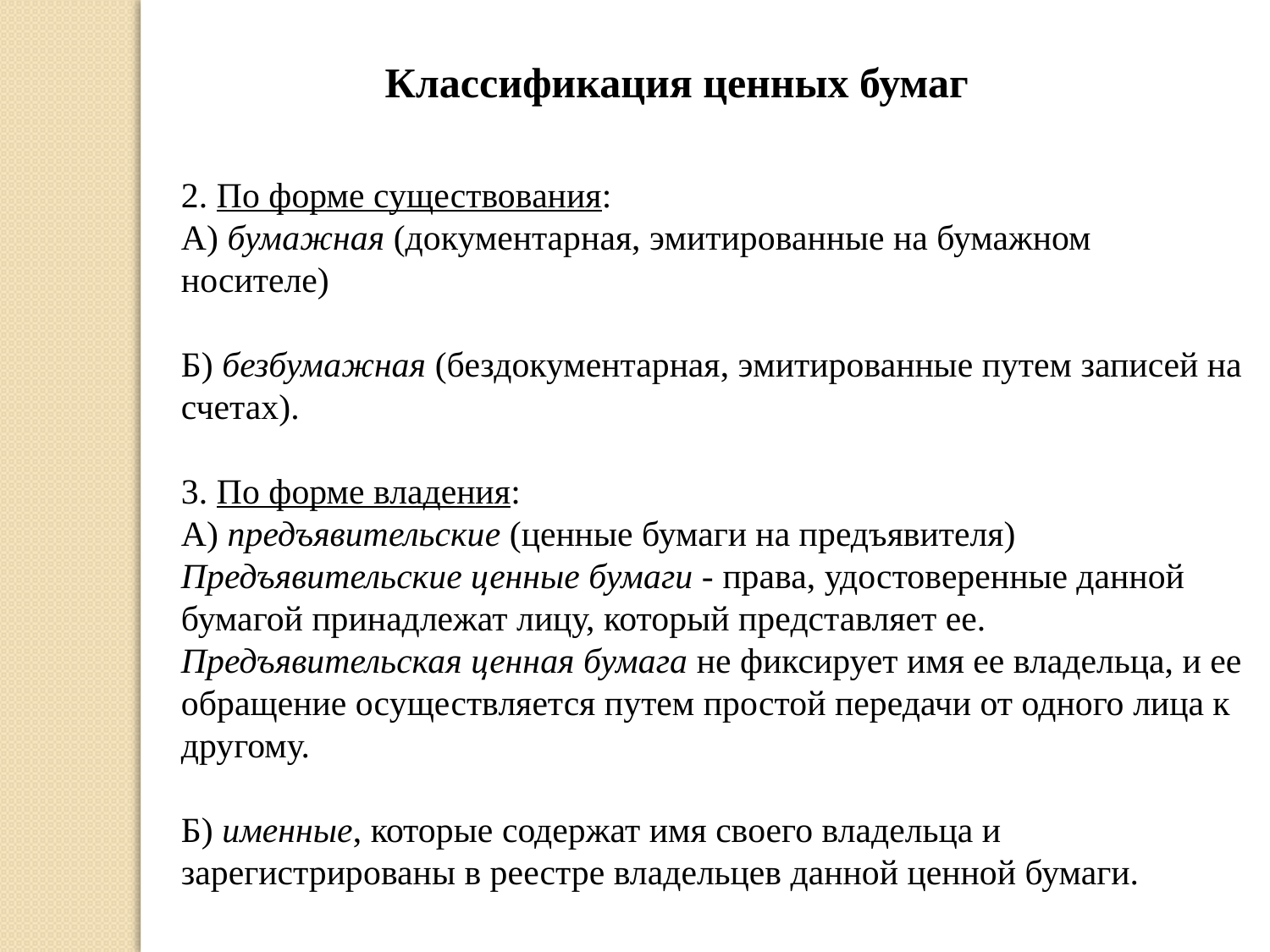

Классификация ценных бумаг
2. По форме существования:
А) бумажная (документарная, эмитированные на бумажном носителе)

Б) безбумажная (бездокументарная, эмитированные путем записей на счетах).
3. По форме владения:
А) предъявительские (ценные бумаги на предъявителя)
Предъявительские ценные бумаги - права, удостоверенные данной бумагой принадлежат лицу, который представляет ее. Предъявительская ценная бумага не фиксирует имя ее владельца, и ее обращение осуществляется путем простой передачи от одного лица к другому.

Б) именные, которые содержат имя своего владельца и зарегистрированы в реестре владельцев данной ценной бумаги.